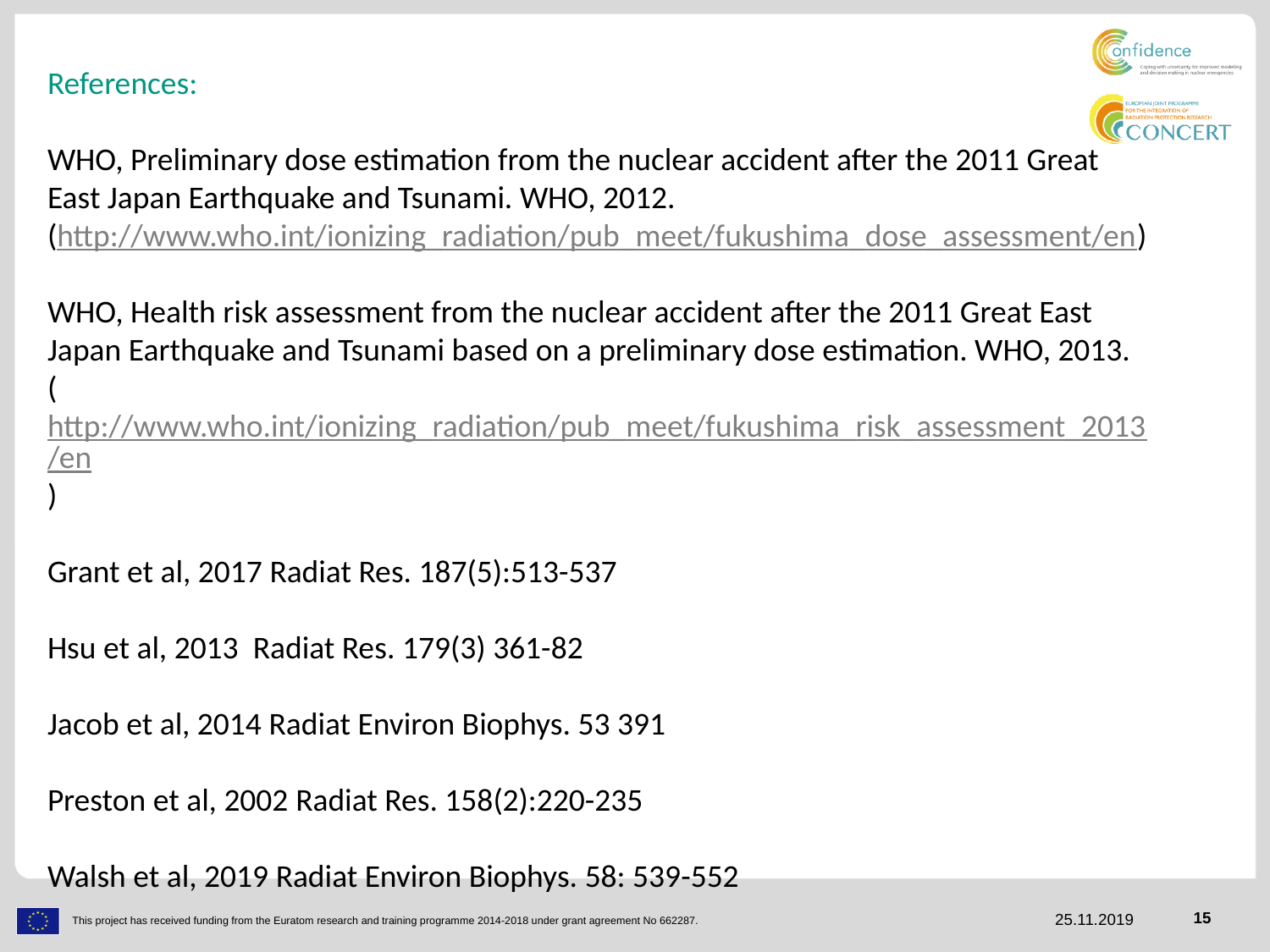

References:

WHO, Preliminary dose estimation from the nuclear accident after the 2011 Great East Japan Earthquake and Tsunami. WHO, 2012.
(http://www.who.int/ionizing_radiation/pub_meet/fukushima_dose_assessment/en)

WHO, Health risk assessment from the nuclear accident after the 2011 Great East Japan Earthquake and Tsunami based on a preliminary dose estimation. WHO, 2013.
(http://www.who.int/ionizing_radiation/pub_meet/fukushima_risk_assessment_2013/en)

Grant et al, 2017 Radiat Res. 187(5):513-537

Hsu et al, 2013  Radiat Res. 179(3) 361-82

Jacob et al, 2014 Radiat Environ Biophys. 53 391

Preston et al, 2002 Radiat Res. 158(2):220-235

Walsh et al, 2019 Radiat Environ Biophys. 58: 539-552